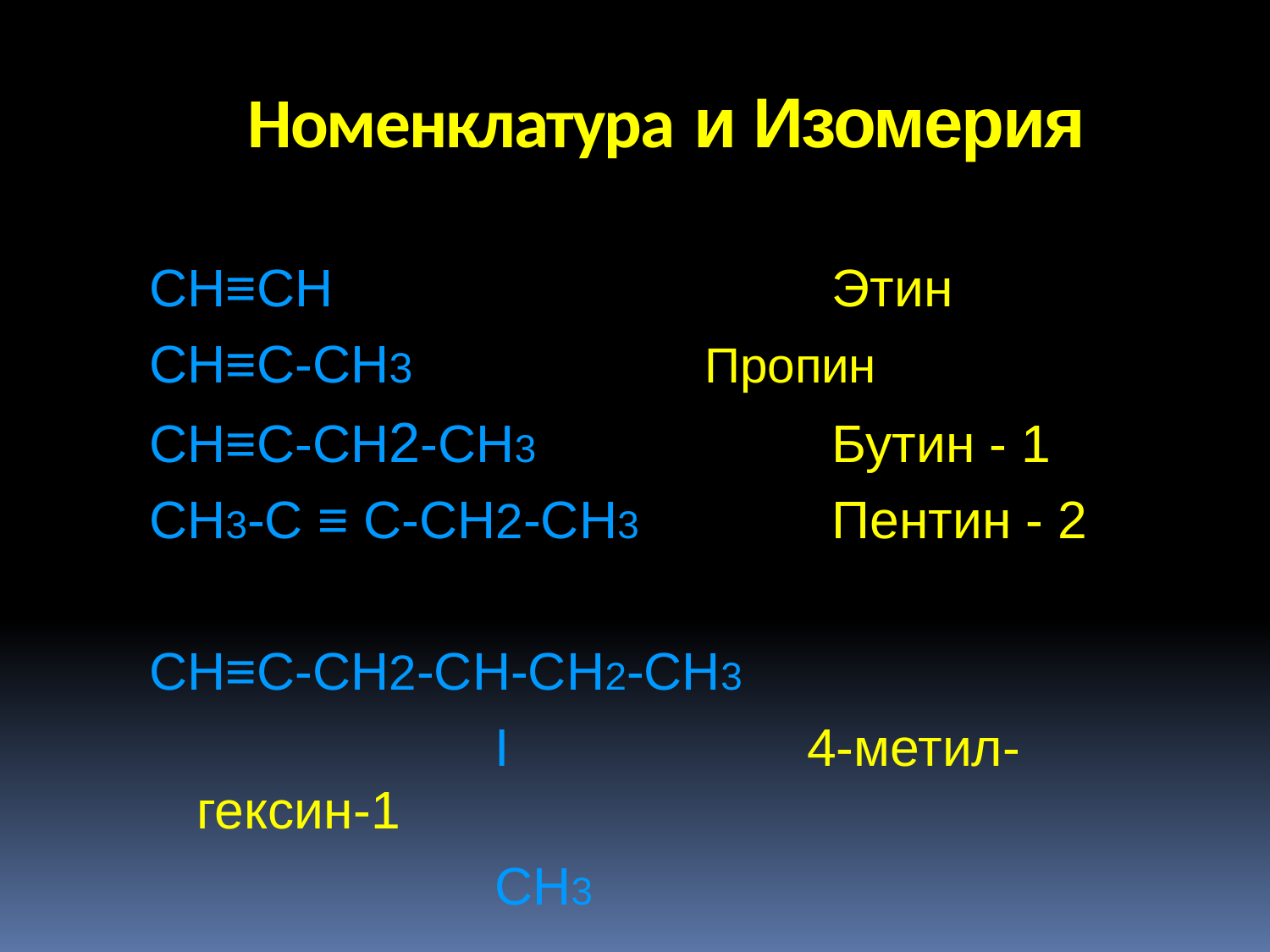

# Номенклатура и Изомерия
CH≡CH 				Этин
CH≡C-CH3  			Пропин
CH≡C-CH2-CH3  			Бутин - 1
CH3-C ≡ C-CH2-CH3  		Пентин - 2

CH≡C-CH2-CH-CH2-CH3
			   I		       4-метил-гексин-1
			   CH3